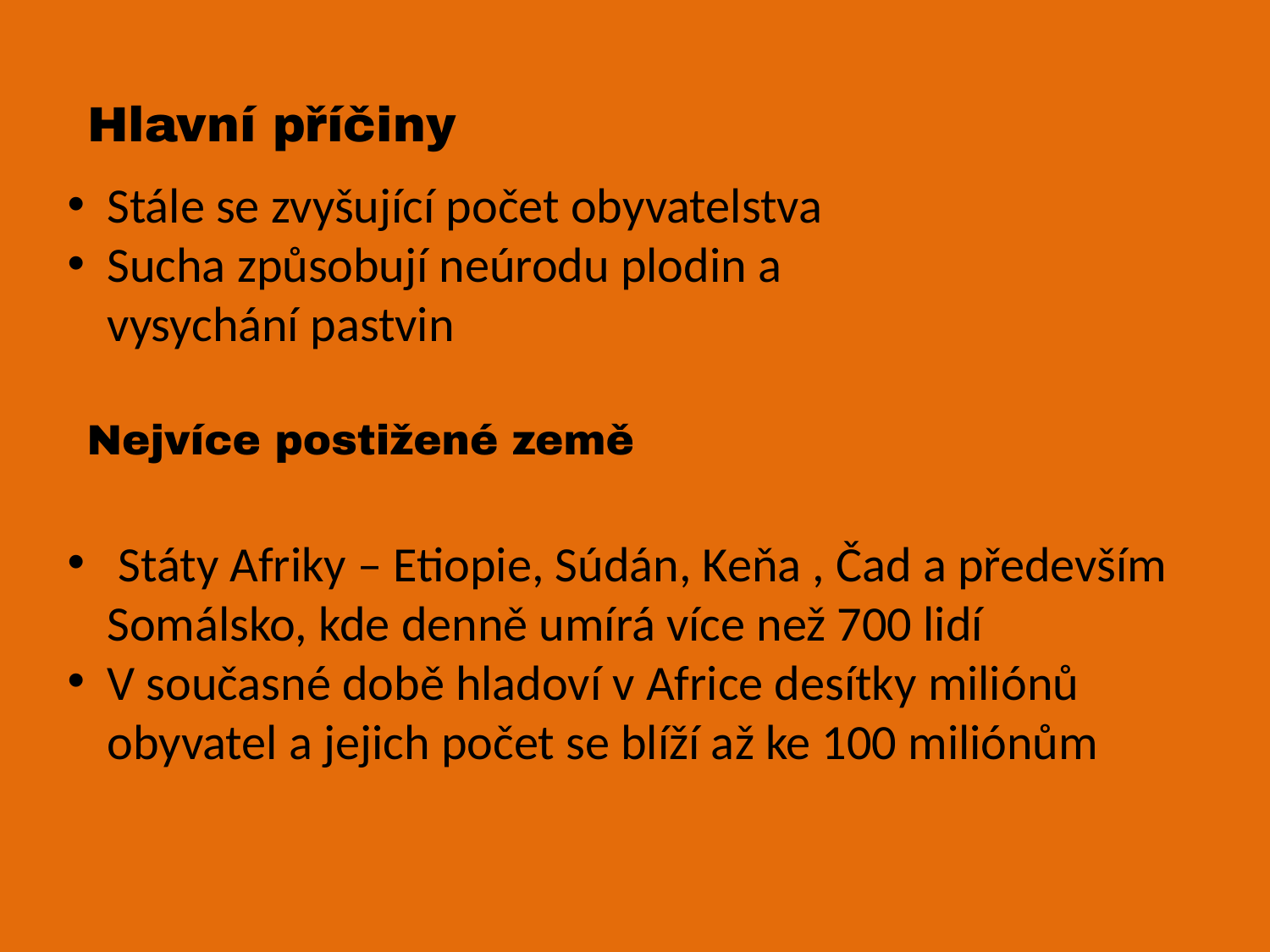

Hlavní příčiny
Stále se zvyšující počet obyvatelstva
Sucha způsobují neúrodu plodin a vysychání pastvin
Nejvíce postižené země
 Státy Afriky – Etiopie, Súdán, Keňa , Čad a především Somálsko, kde denně umírá více než 700 lidí
V současné době hladoví v Africe desítky miliónů obyvatel a jejich počet se blíží až ke 100 miliónům